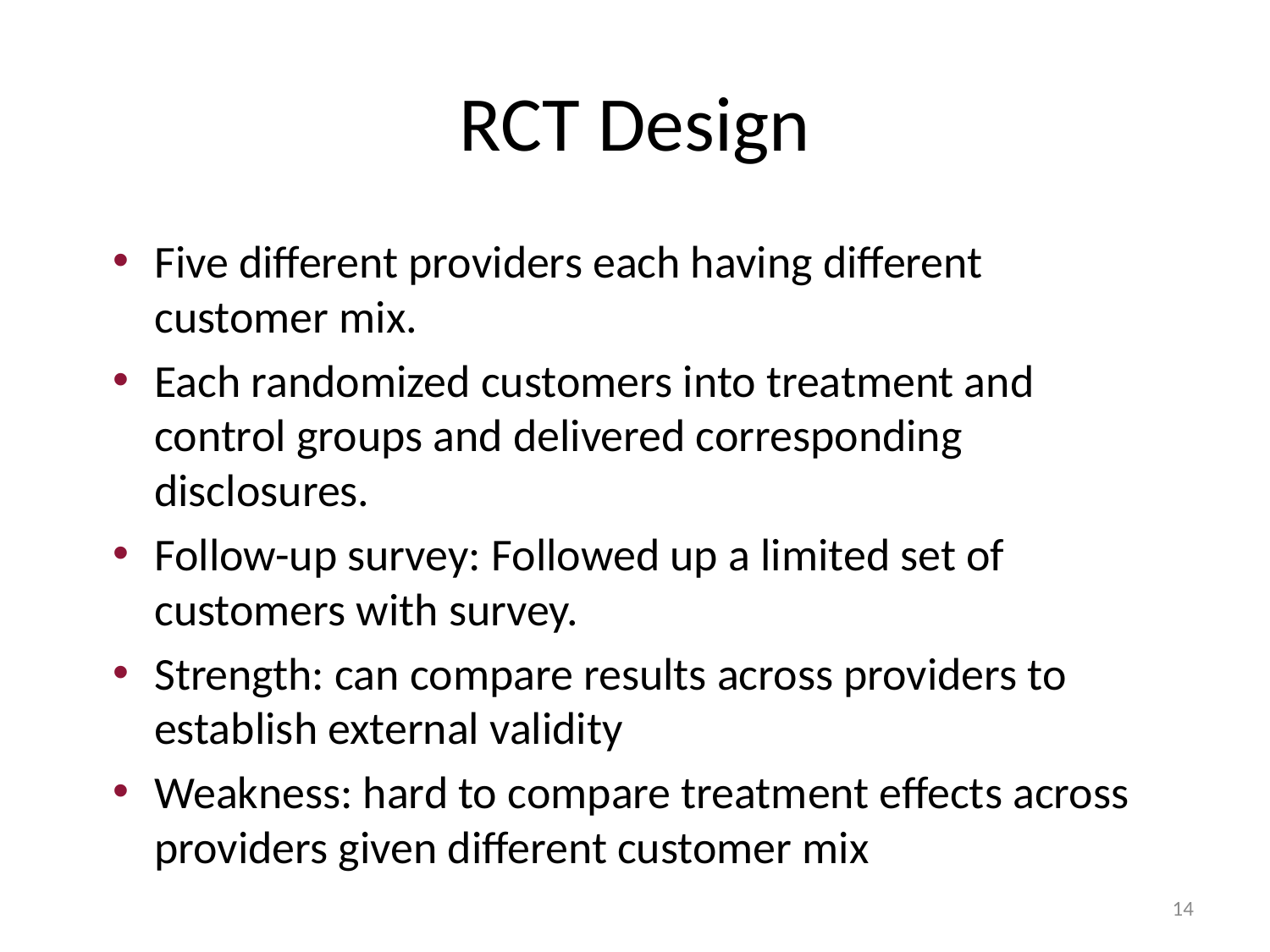

# RCT Design
Five different providers each having different customer mix.
Each randomized customers into treatment and control groups and delivered corresponding disclosures.
Follow-up survey: Followed up a limited set of customers with survey.
Strength: can compare results across providers to establish external validity
Weakness: hard to compare treatment effects across providers given different customer mix
14